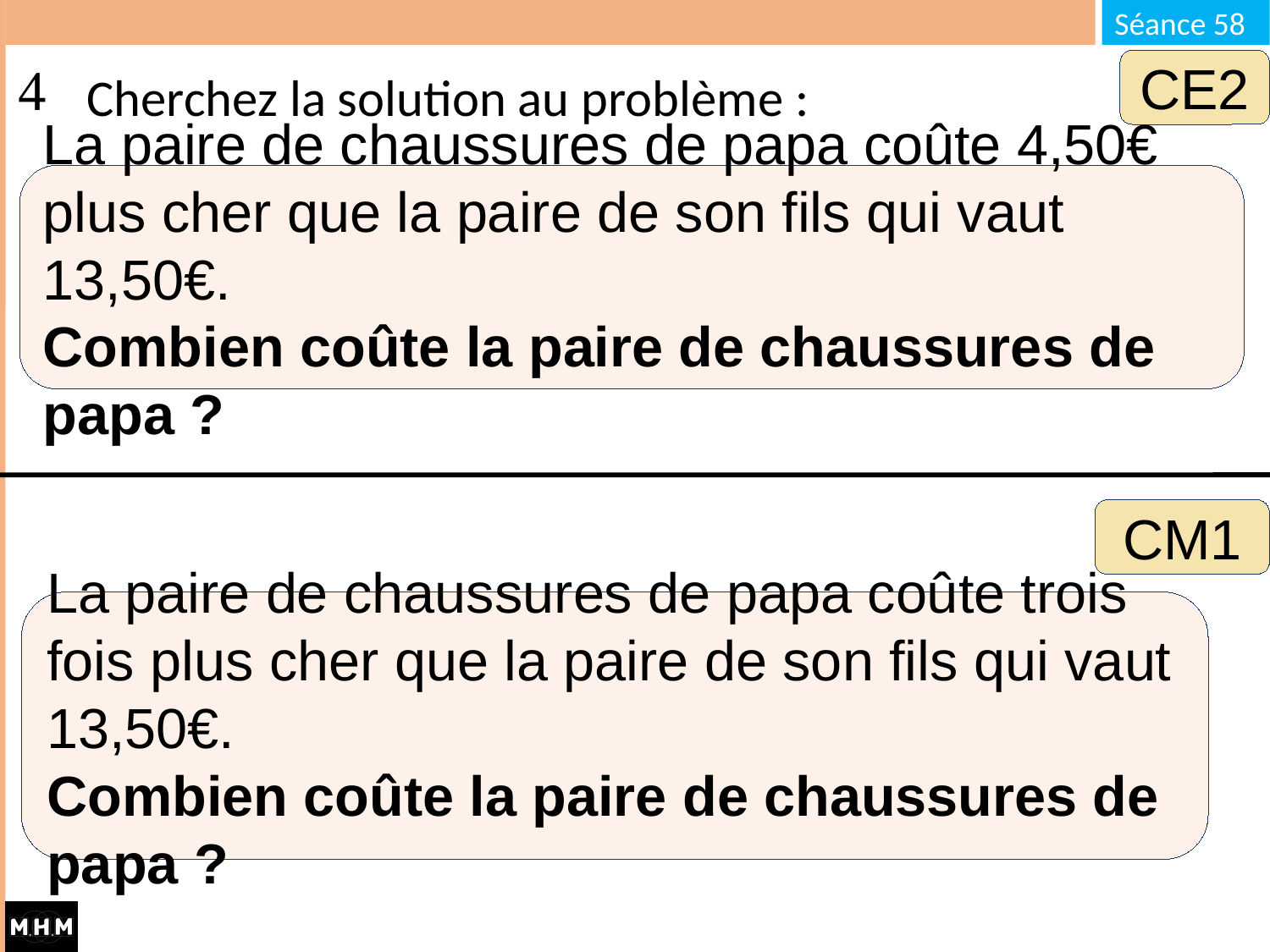

# Cherchez la solution au problème :
CE2
La paire de chaussures de papa coûte 4,50€ plus cher que la paire de son fils qui vaut 13,50€.
Combien coûte la paire de chaussures de papa ?

CM1
La paire de chaussures de papa coûte trois fois plus cher que la paire de son fils qui vaut 13,50€.
Combien coûte la paire de chaussures de papa ?